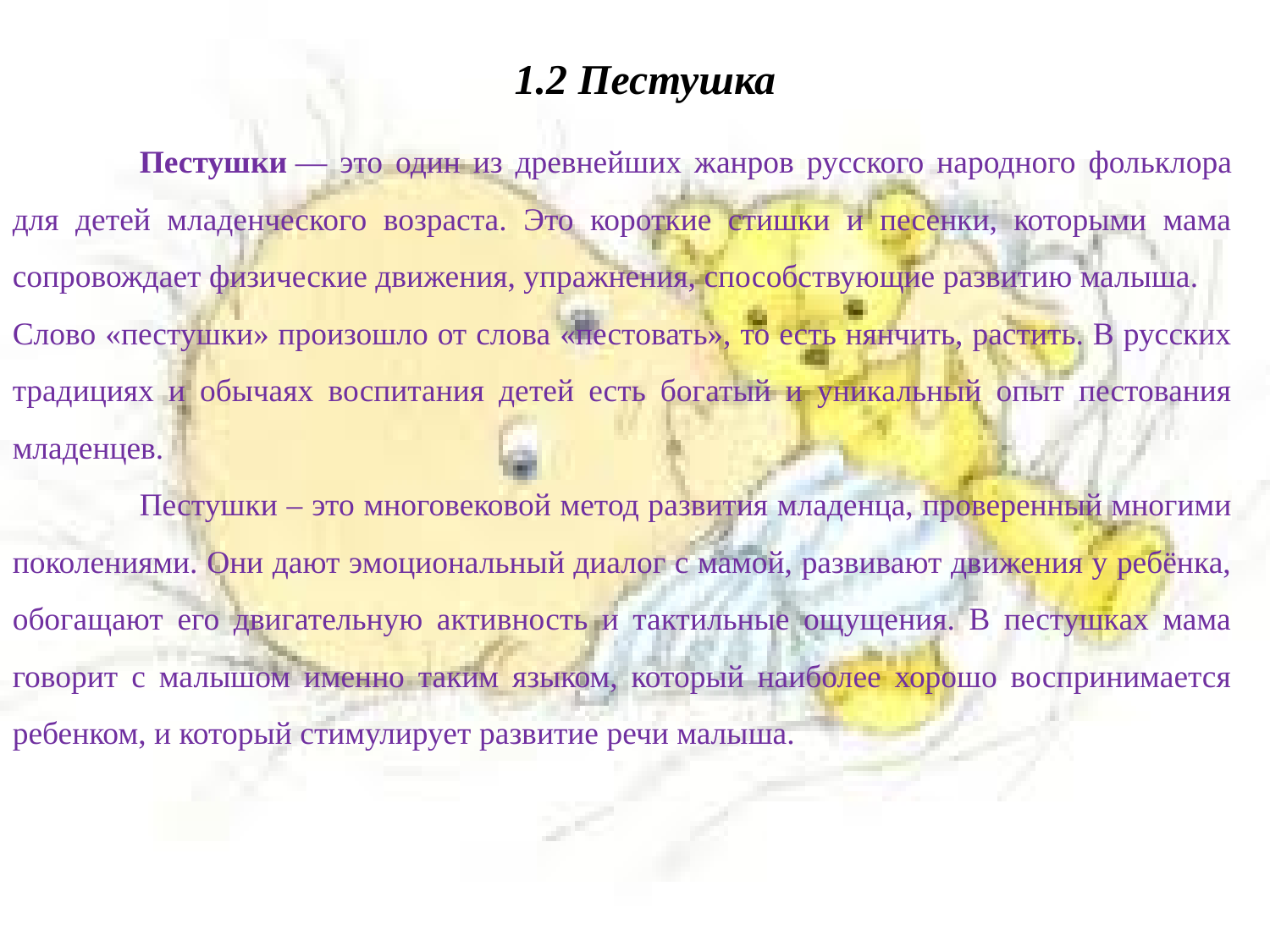

1.2 Пестушка
	Пестушки — это один из древнейших жанров русского народного фольклора для детей младенческого возраста. Это короткие стишки и песенки, которыми мама сопровождает физические движения, упражнения, способствующие развитию малыша.
Слово «пестушки» произошло от слова «пестовать», то есть нянчить, растить. В русских традициях и обычаях воспитания детей есть богатый и уникальный опыт пестования младенцев.
	Пестушки – это многовековой метод развития младенца, проверенный многими поколениями. Они дают эмоциональный диалог с мамой, развивают движения у ребёнка, обогащают его двигательную активность и тактильные ощущения. В пестушках мама говорит с малышом именно таким языком, который наиболее хорошо воспринимается ребенком, и который стимулирует развитие речи малыша.